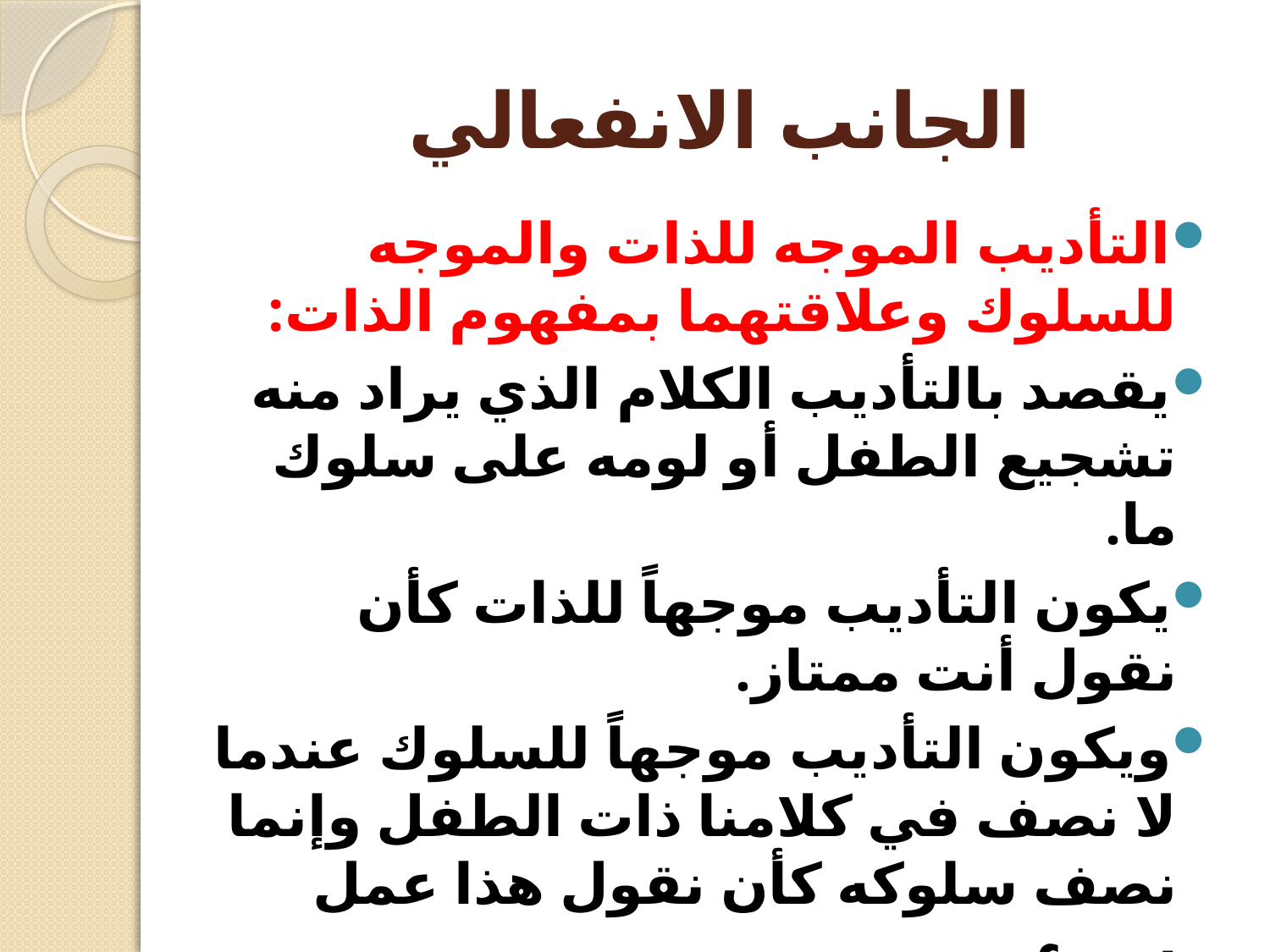

# الجانب الانفعالي
التأديب الموجه للذات والموجه للسلوك وعلاقتهما بمفهوم الذات:
يقصد بالتأديب الكلام الذي يراد منه تشجيع الطفل أو لومه على سلوك ما.
يكون التأديب موجهاً للذات كأن نقول أنت ممتاز.
ويكون التأديب موجهاً للسلوك عندما لا نصف في كلامنا ذات الطفل وإنما نصف سلوكه كأن نقول هذا عمل سيء.